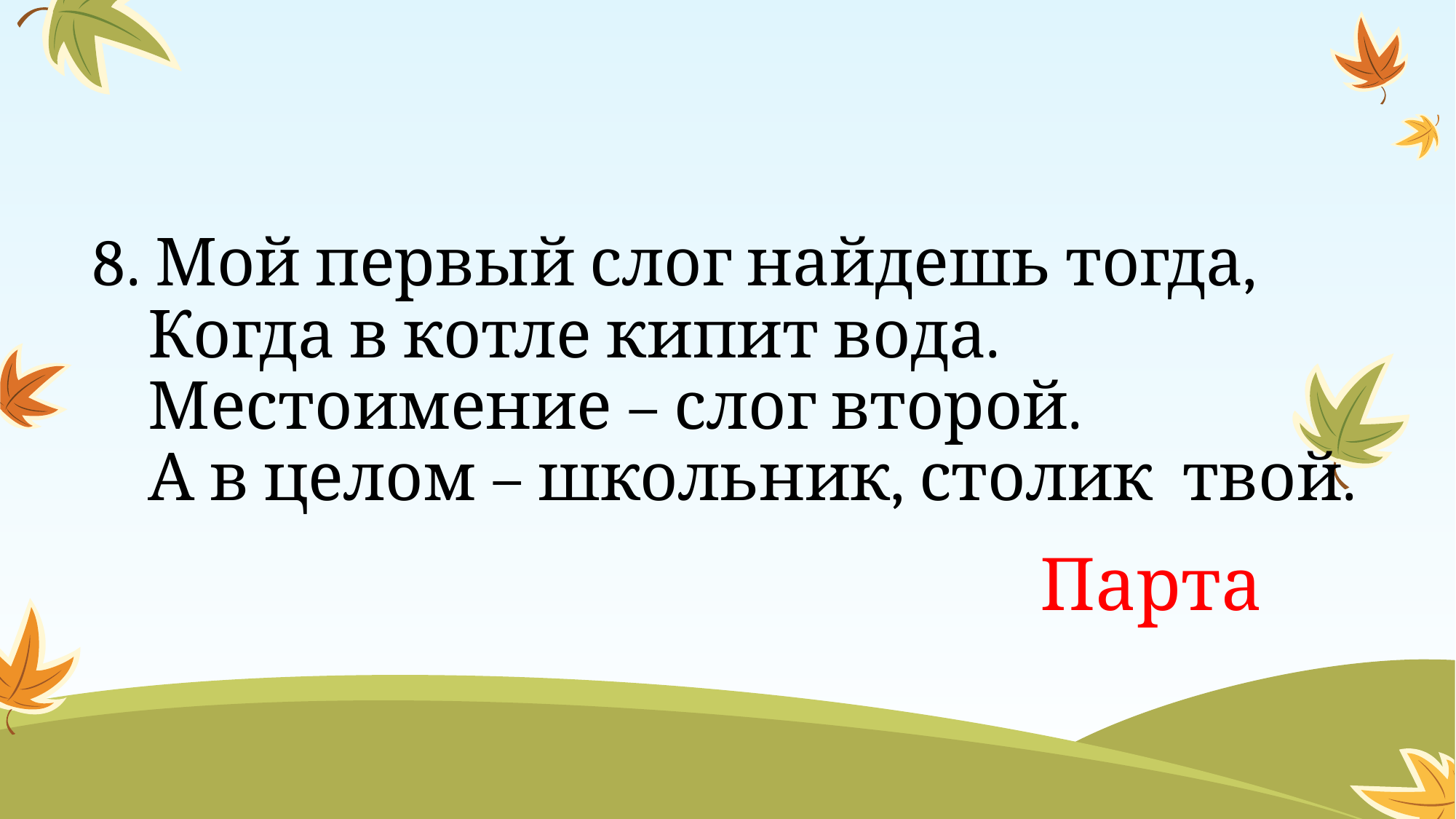

# 8. Мой первый слог найдешь тогда, Когда в котле кипит вода. Местоимение – слог второй. А в целом – школьник, столик  твой.
Парта